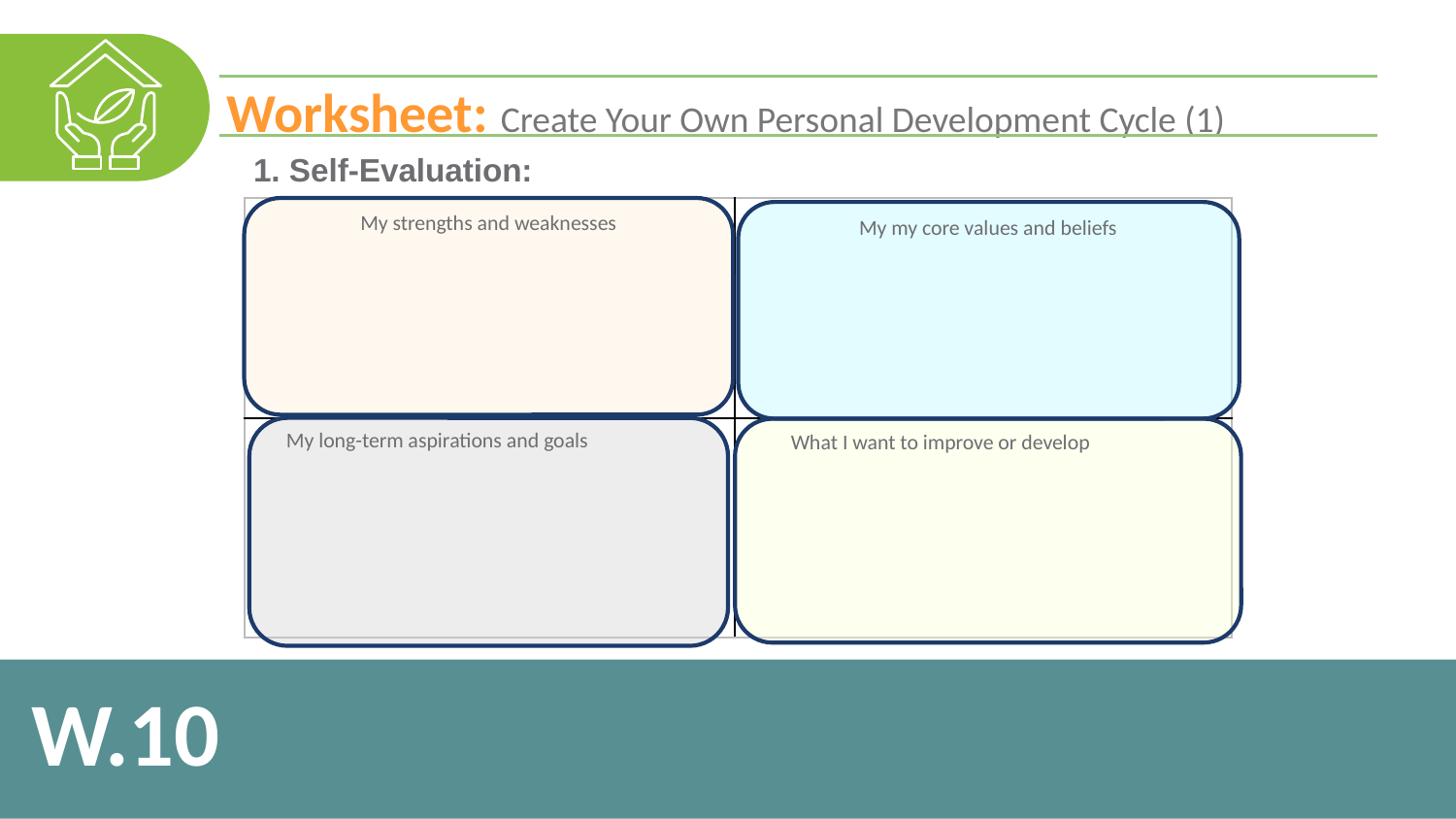

Worksheet: Create Your Own Personal Development Cycle (1)

1. Self-Evaluation:

|  |  |
| --- | --- |
|  |  |
My strengths and weaknesses

My my core values and beliefs

My long-term aspirations and goals
What I want to improve or develop

W.10